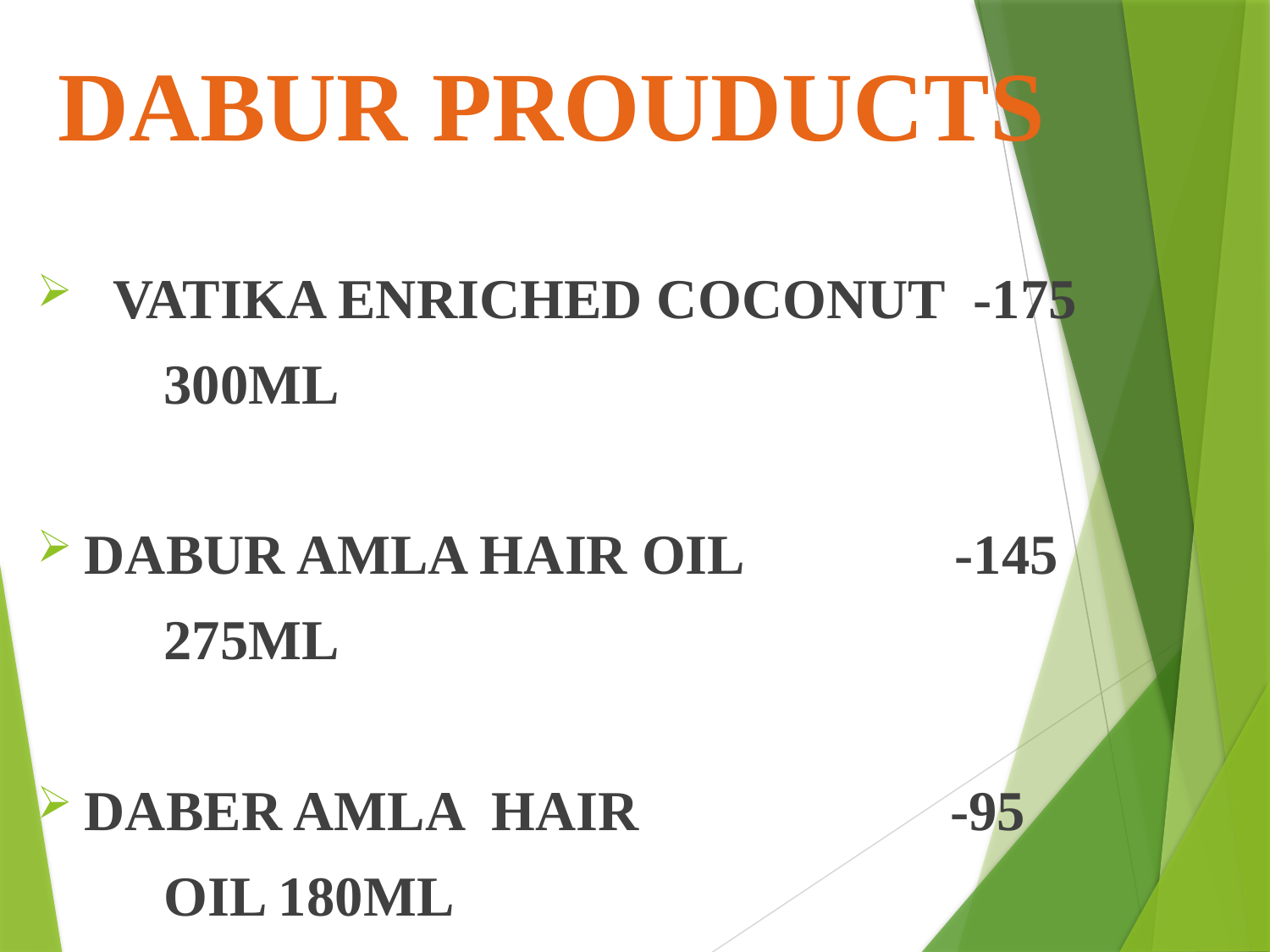

# DABUR PROUDUCTS
  VATIKA ENRICHED COCONUT  -175
	300ML

DABUR AMLA HAIR OIL               -145
	275ML

DABER AMLA  HAIR                      -95
	OIL 180ML